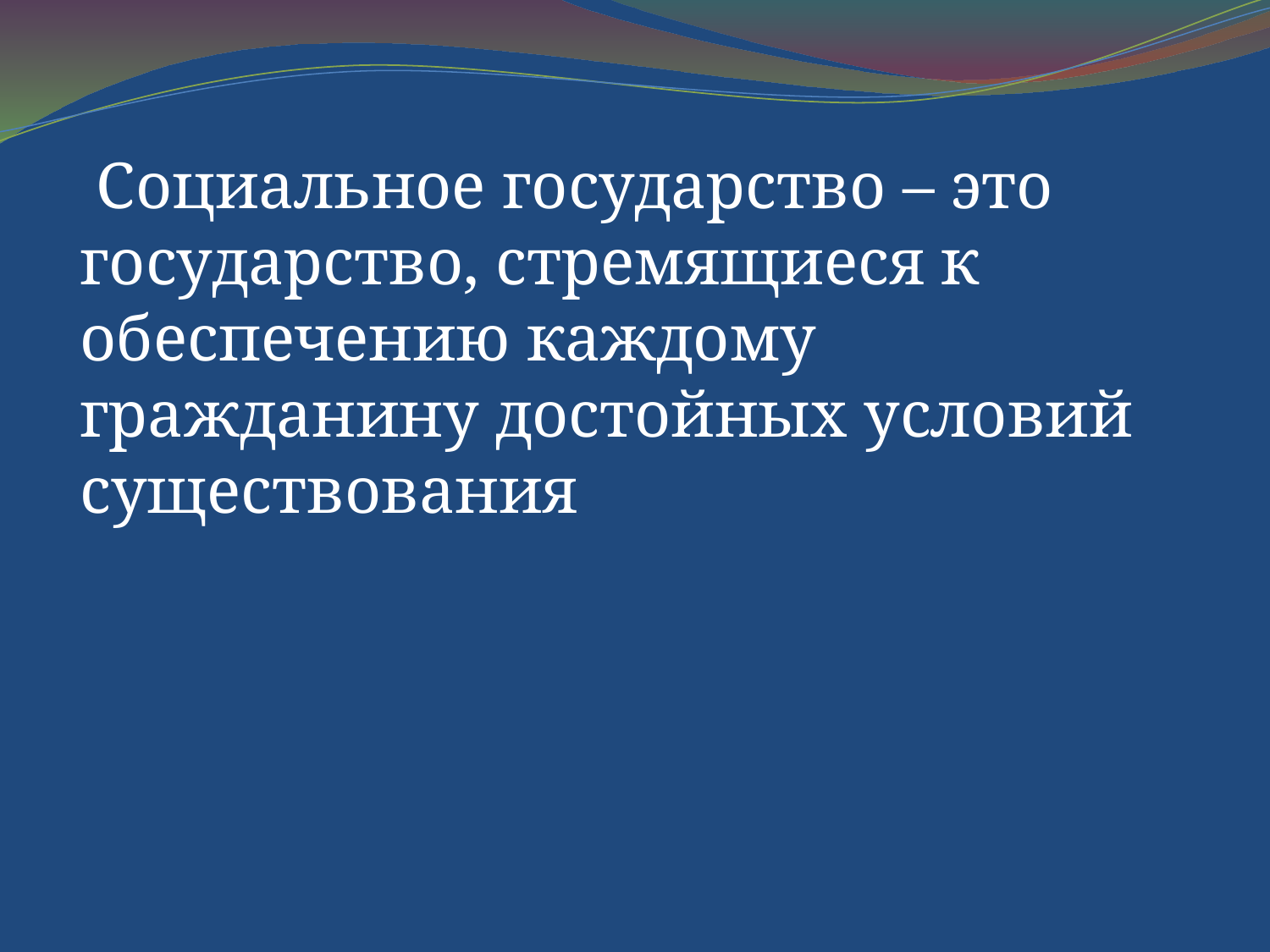

Социальное государство – это государство, стремящиеся к обеспечению каждому гражданину достойных условий существования